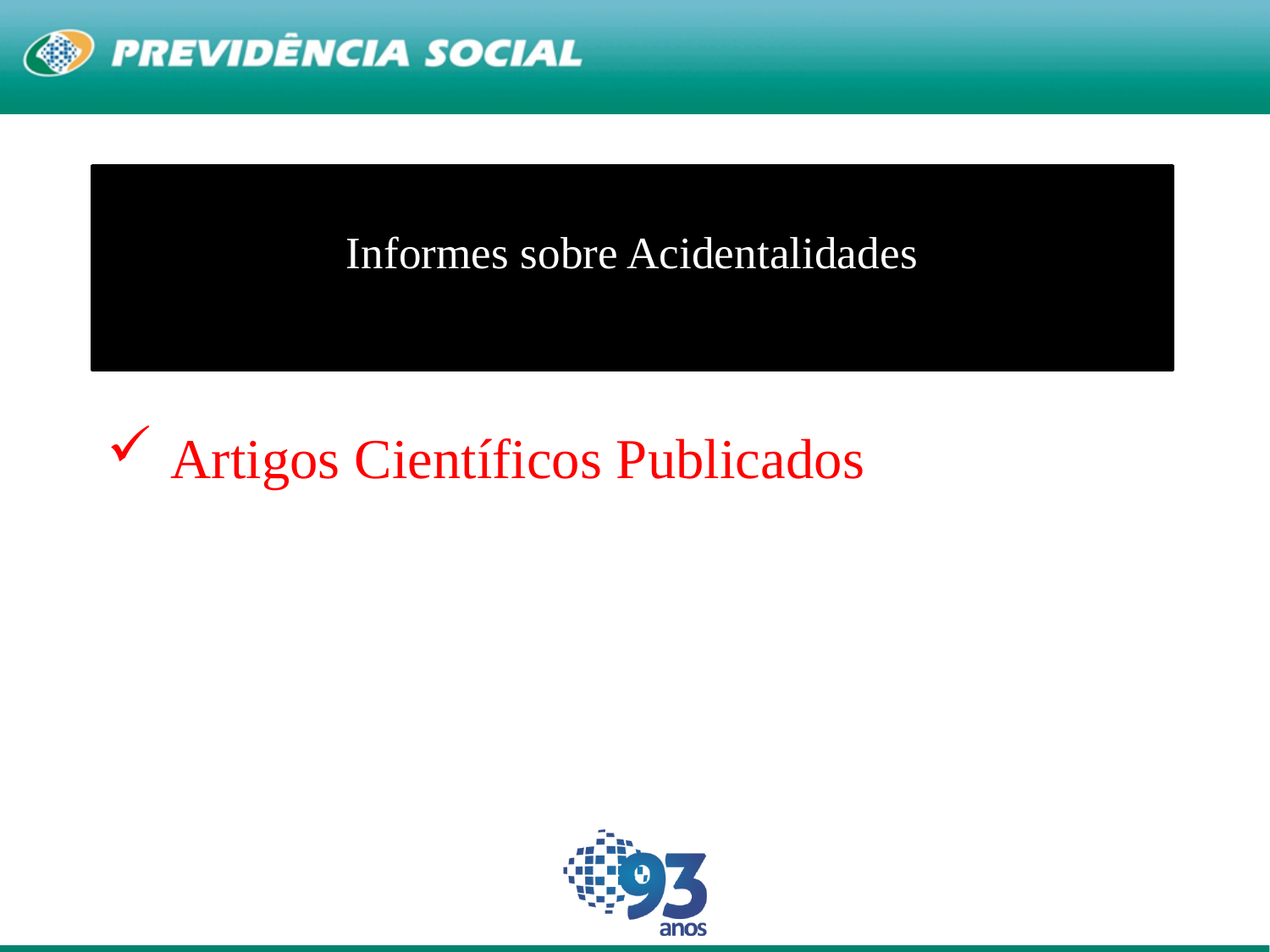

# Informes sobre Acidentalidades

Artigos Científicos Publicados